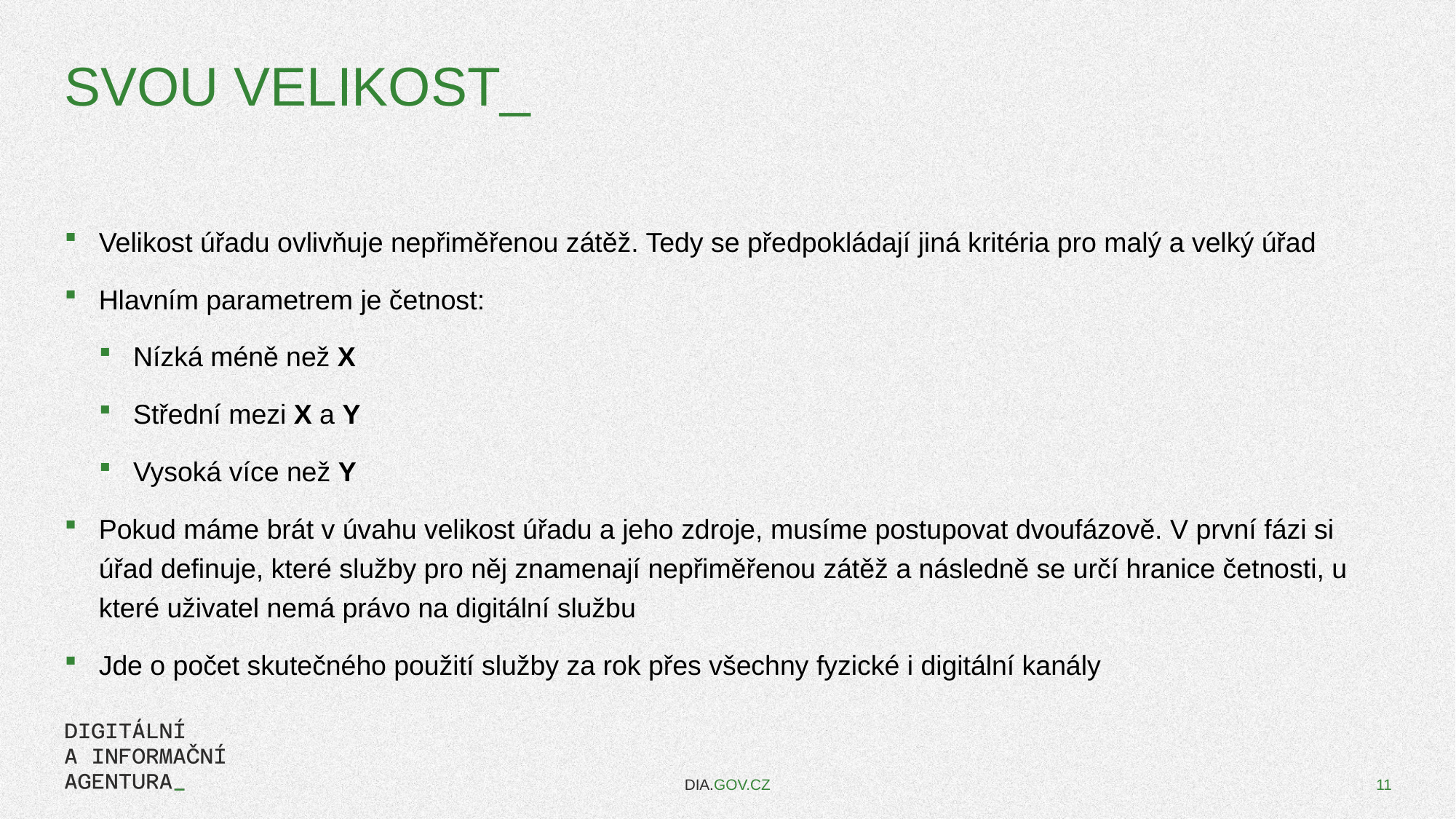

# SVOU Velikost_
Velikost úřadu ovlivňuje nepřiměřenou zátěž. Tedy se předpokládají jiná kritéria pro malý a velký úřad
Hlavním parametrem je četnost:
Nízká méně než X
Střední mezi X a Y
Vysoká více než Y
Pokud máme brát v úvahu velikost úřadu a jeho zdroje, musíme postupovat dvoufázově. V první fázi si úřad definuje, které služby pro něj znamenají nepřiměřenou zátěž a následně se určí hranice četnosti, u které uživatel nemá právo na digitální službu
Jde o počet skutečného použití služby za rok přes všechny fyzické i digitální kanály

DIA.GOV.CZ
11